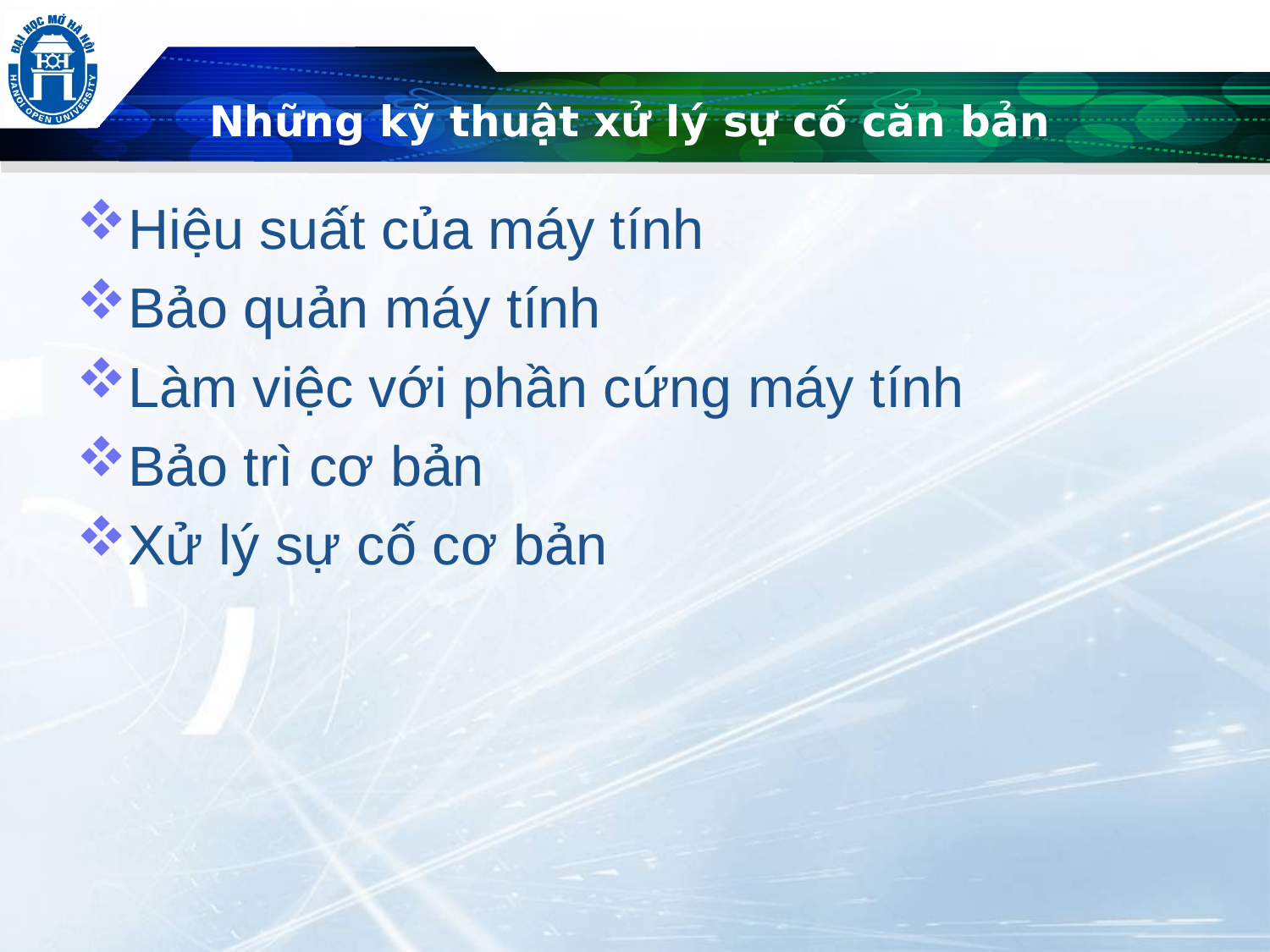

Những kỹ thuật xử lý sự cố căn bản
Hiệu suất của máy tính
Bảo quản máy tính
Làm việc với phần cứng máy tính
Bảo trì cơ bản
Xử lý sự cố cơ bản